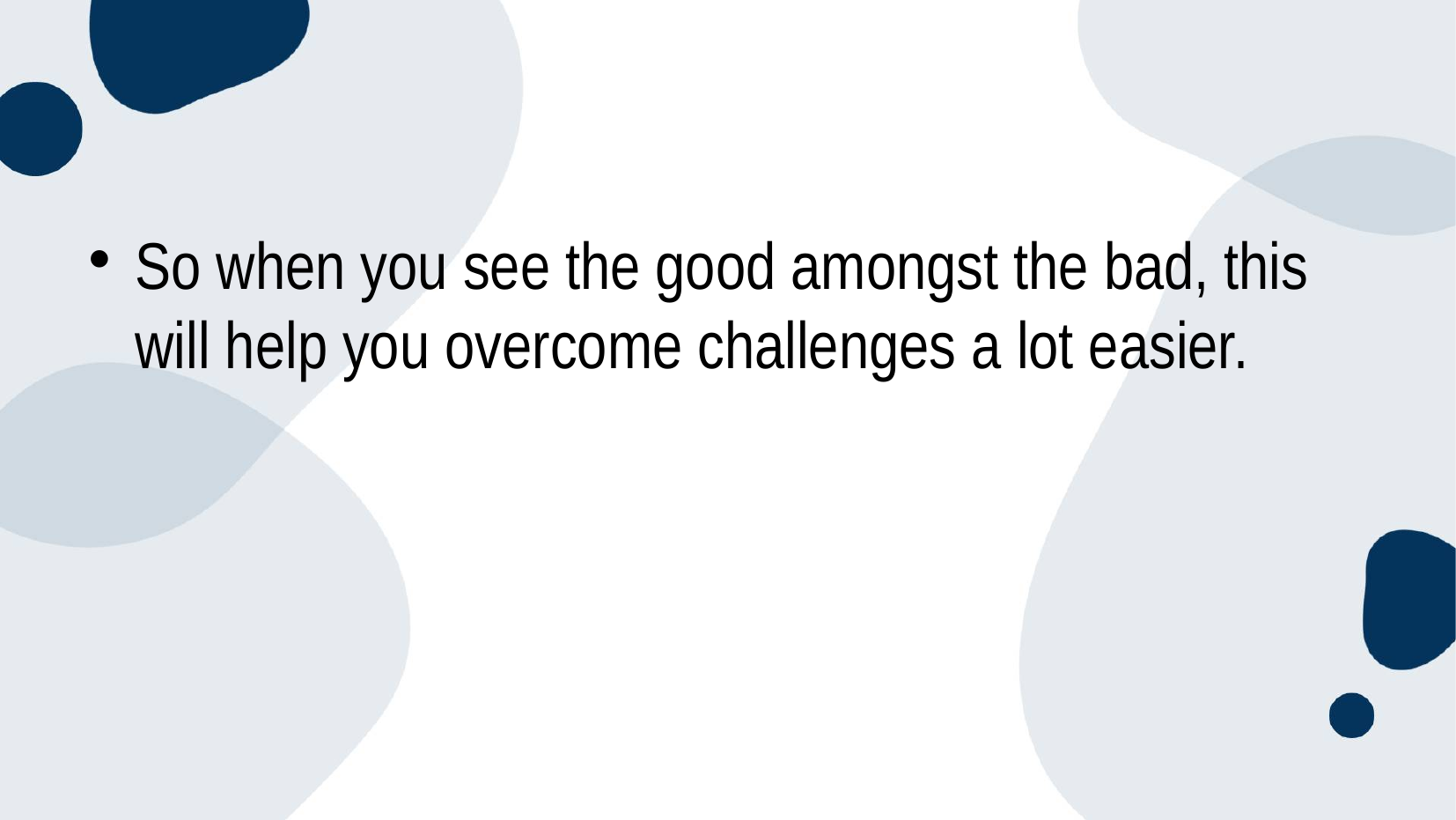

#
So when you see the good amongst the bad, this will help you overcome challenges a lot easier.